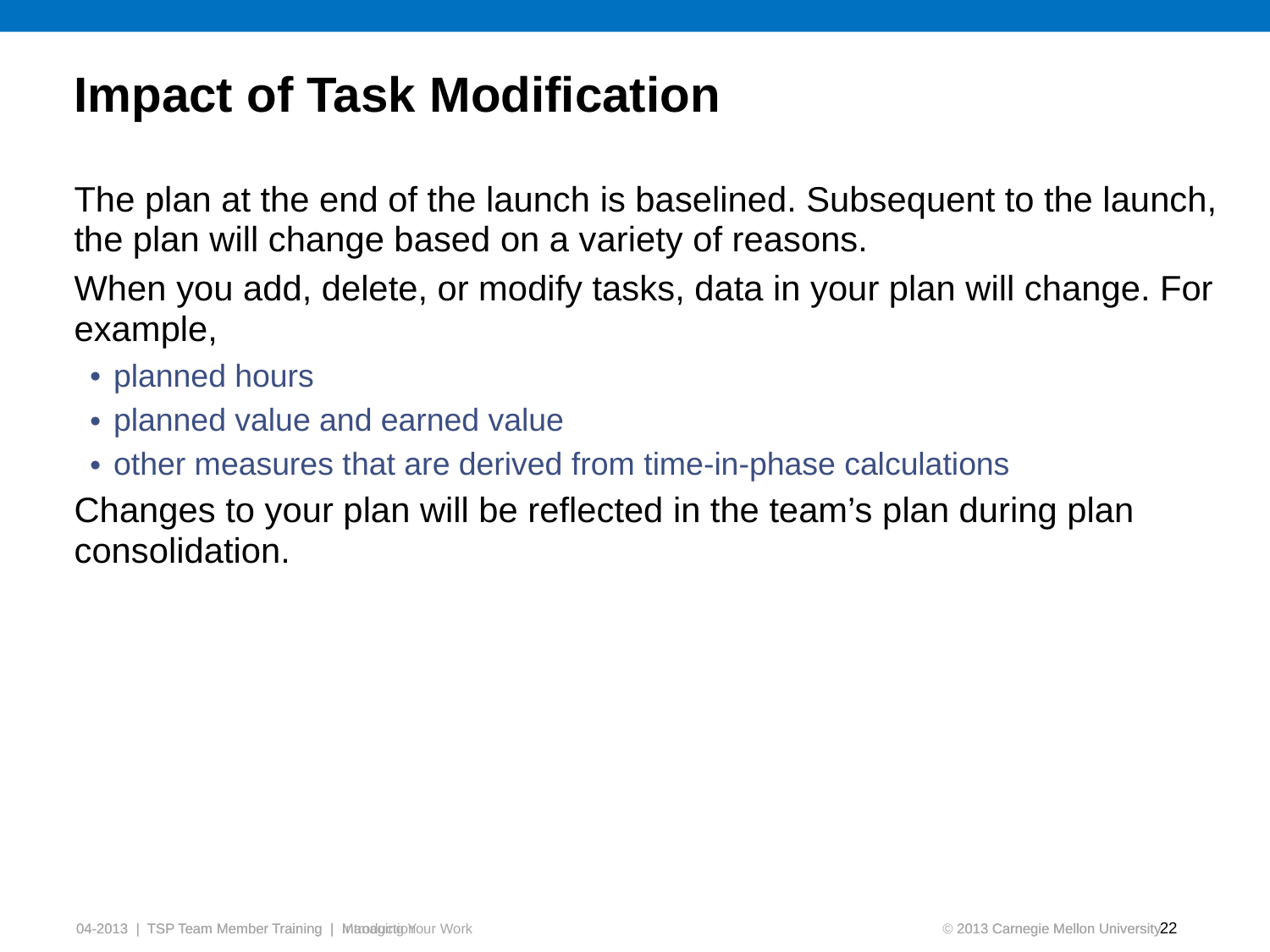

# Impact of Task Modification
The plan at the end of the launch is baselined. Subsequent to the launch, the plan will change based on a variety of reasons.
When you add, delete, or modify tasks, data in your plan will change. For example,
planned hours
planned value and earned value
other measures that are derived from time-in-phase calculations
Changes to your plan will be reflected in the team’s plan during plan consolidation.